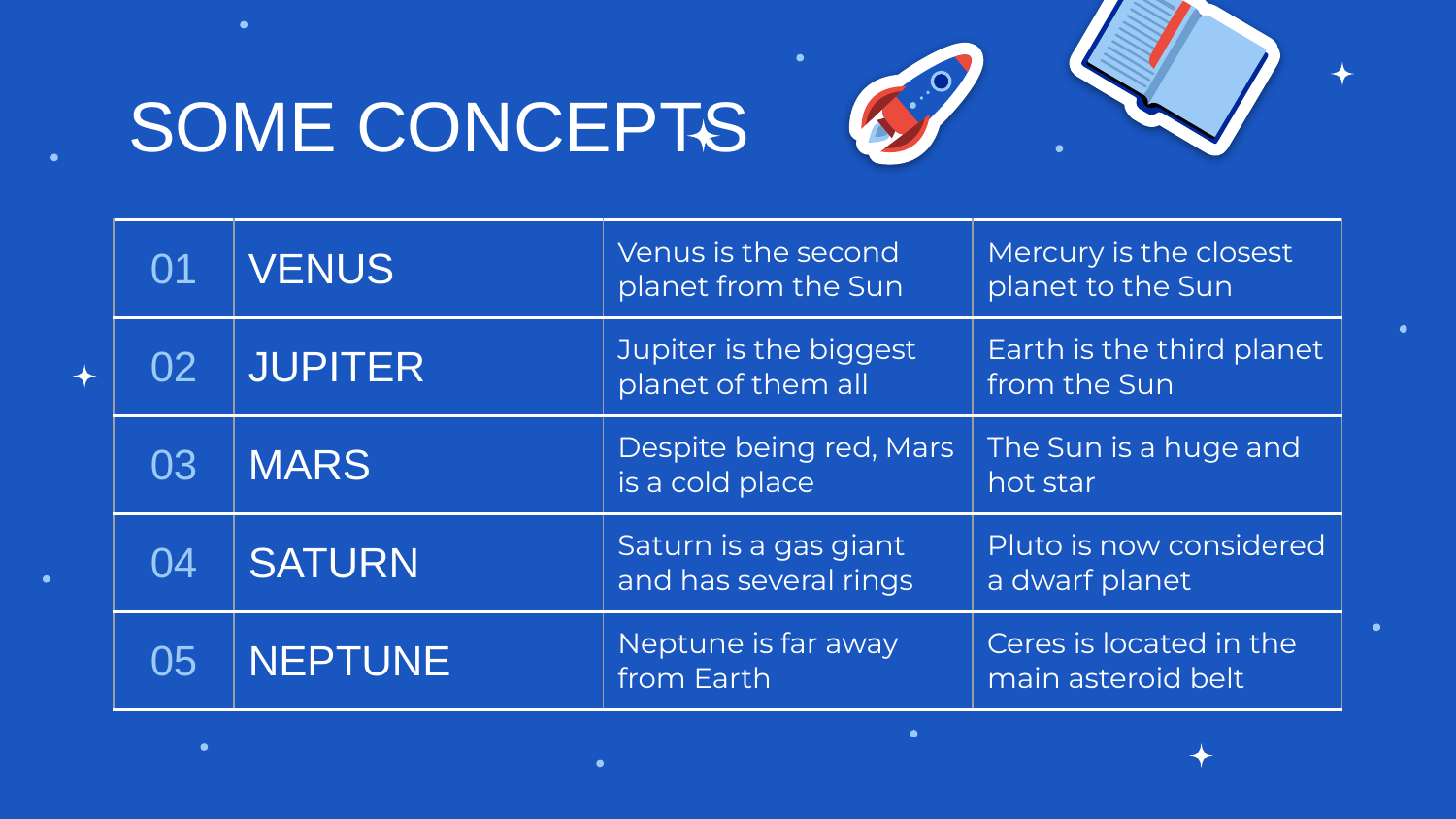

# SOME CONCEPTS

| 01 | VENUS | Venus is the second planet from the Sun | Mercury is the closest planet to the Sun |
| --- | --- | --- | --- |
| 02 | JUPITER | Jupiter is the biggest planet of them all | Earth is the third planet from the Sun |
| 03 | MARS | Despite being red, Mars is a cold place | The Sun is a huge and hot star |
| 04 | SATURN | Saturn is a gas giant and has several rings | Pluto is now considered a dwarf planet |
| 05 | NEPTUNE | Neptune is far away from Earth | Ceres is located in the main asteroid belt |